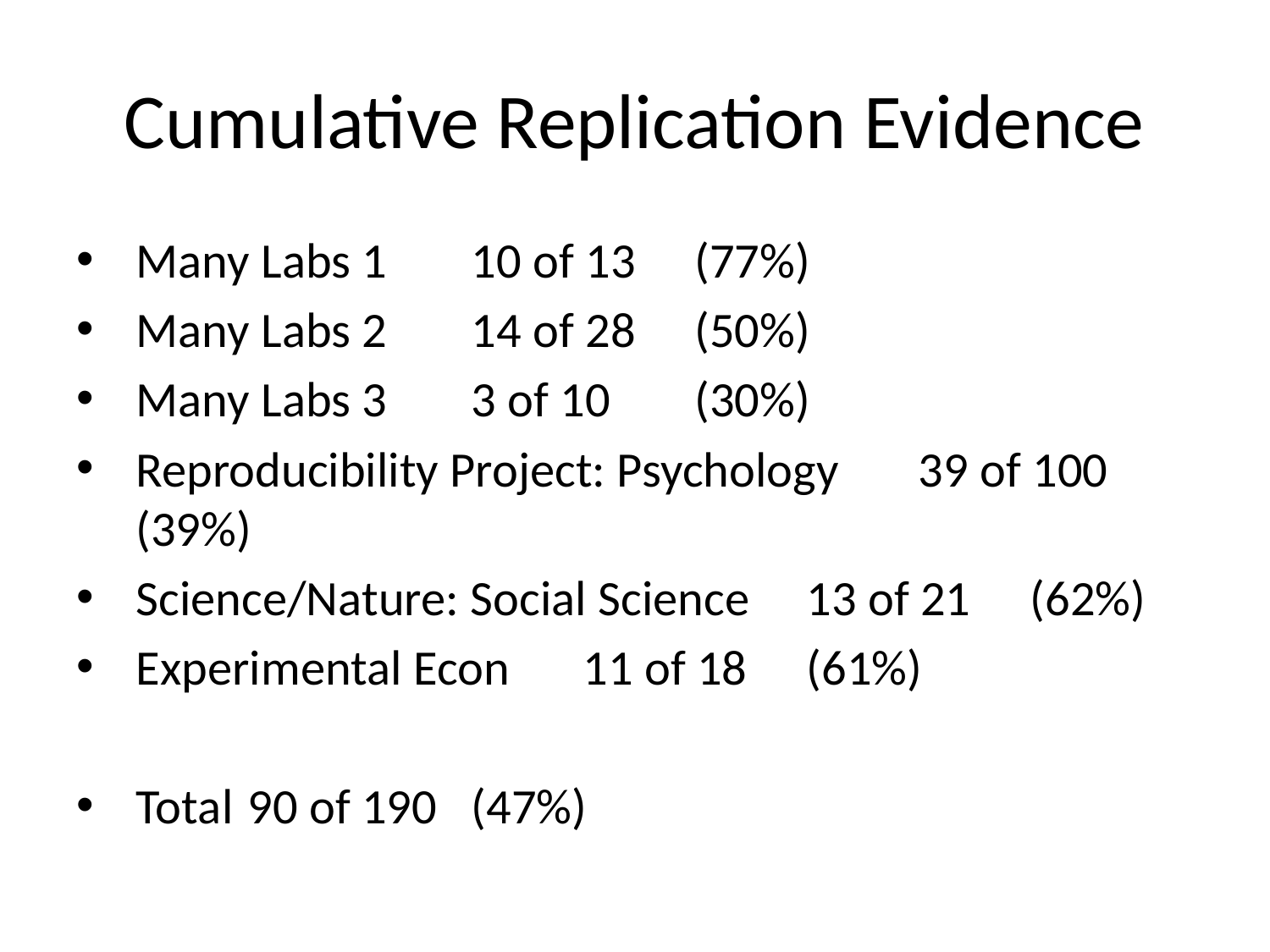

# Cumulative Replication Evidence
Many Labs 1					10 of 13 	(77%)
Many Labs 2					14 of 28 	(50%)
Many Labs 3					3 of 10 		(30%)
Reproducibility Project: Psychology		39 of 100 	(39%)
Science/Nature: Social Science		13 of 21 	(62%)
Experimental Econ				11 of 18 	(61%)

Total						90 of 190 	(47%)